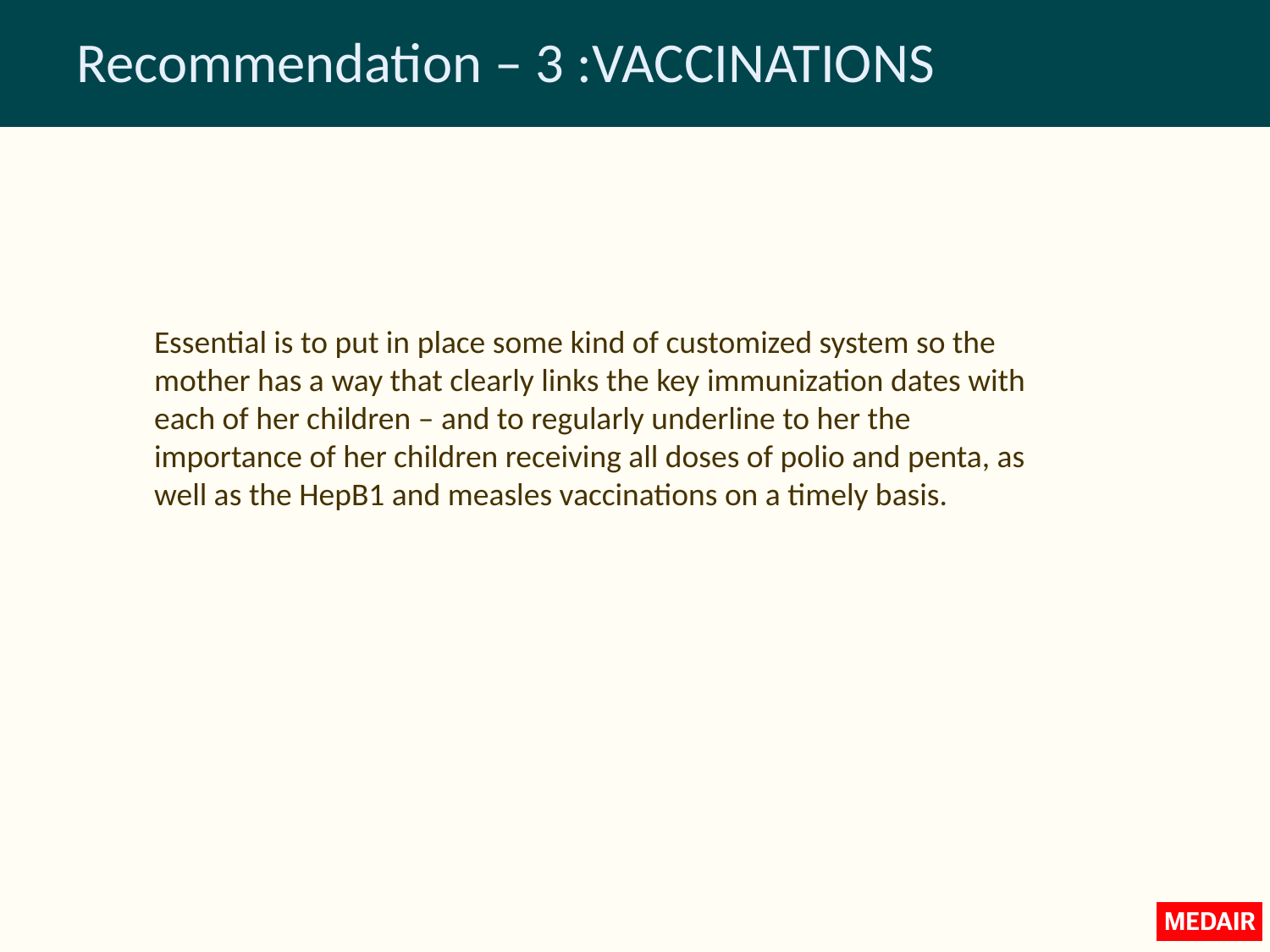

# Recommendation – 3 :VACCINATIONS
Essential is to put in place some kind of customized system so the mother has a way that clearly links the key immunization dates with each of her children – and to regularly underline to her the importance of her children receiving all doses of polio and penta, as well as the HepB1 and measles vaccinations on a timely basis.